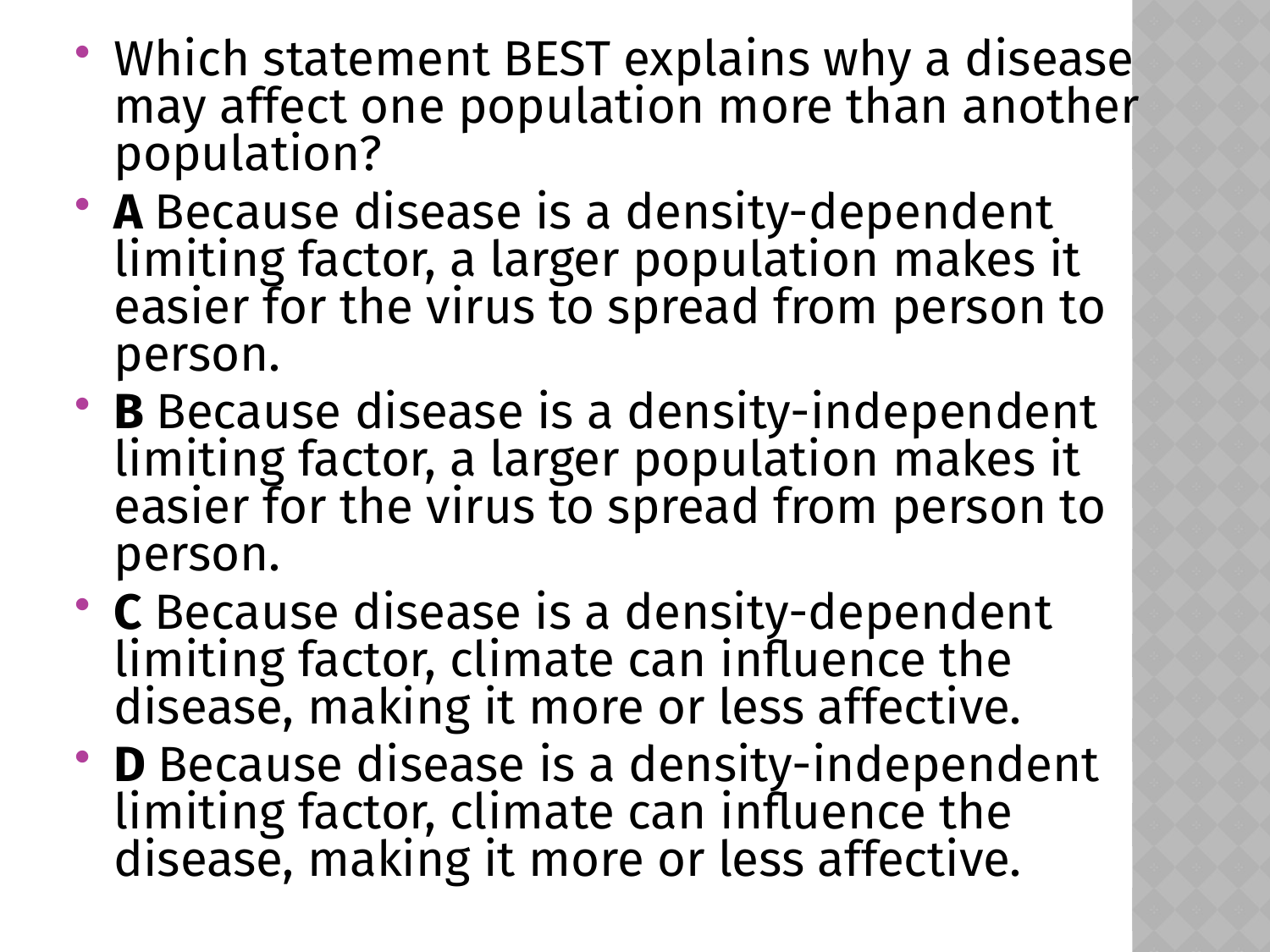

Which statement BEST explains why a disease may affect one population more than another population?
A Because disease is a density-dependent limiting factor, a larger population makes it easier for the virus to spread from person to person.
B Because disease is a density-independent limiting factor, a larger population makes it easier for the virus to spread from person to person.
C Because disease is a density-dependent limiting factor, climate can influence the disease, making it more or less affective.
D Because disease is a density-independent limiting factor, climate can influence the disease, making it more or less affective.
#